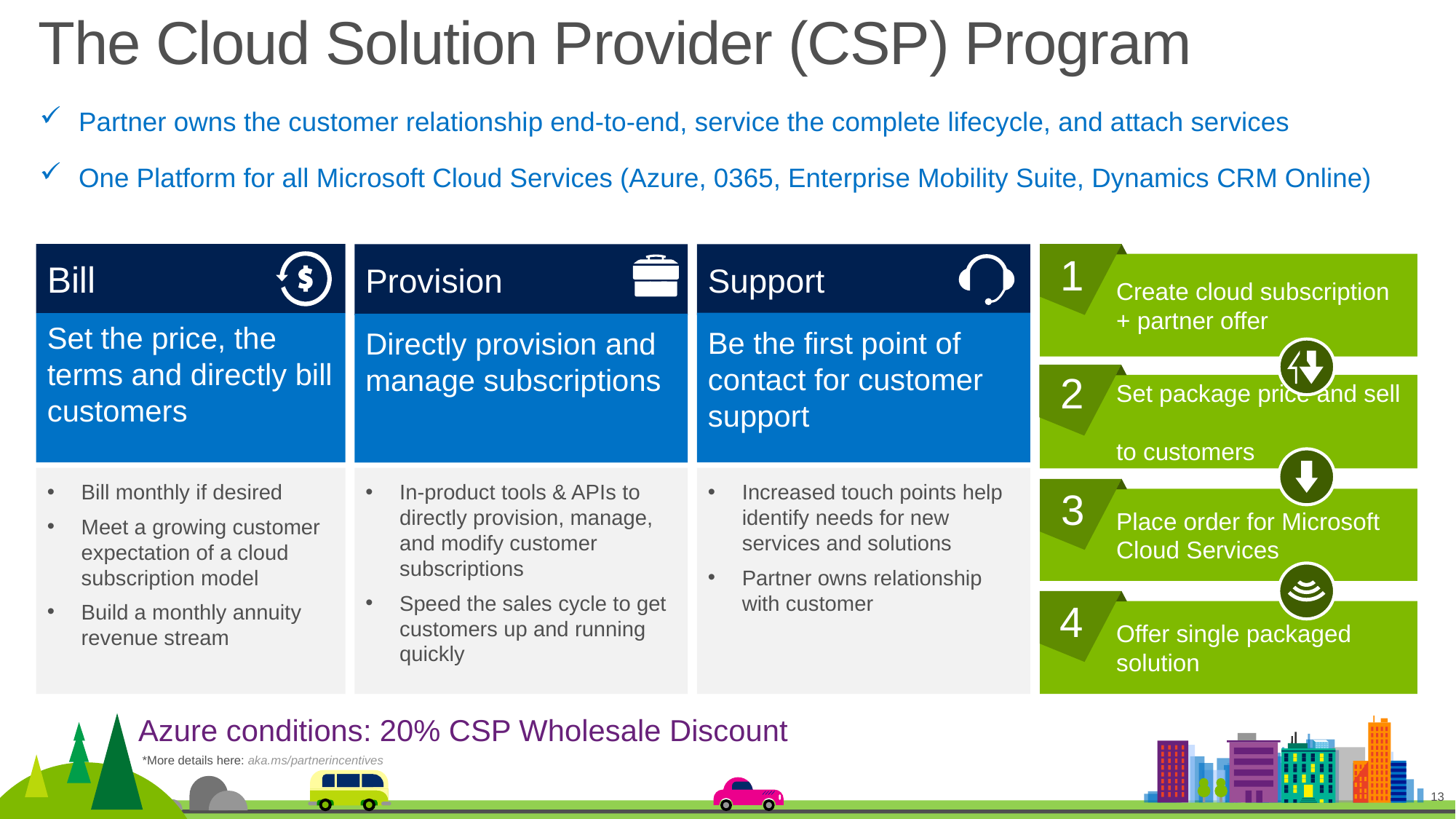

# The Cloud Solution Provider (CSP) Program
Partner owns the customer relationship end-to-end, service the complete lifecycle, and attach services
One Platform for all Microsoft Cloud Services (Azure, 0365, Enterprise Mobility Suite, Dynamics CRM Online)

1

Create cloud subscription + partner offer
2

Set package price and sell
to customers
3

Place order for Microsoft
Cloud Services
4

Offer single packaged
solution
Bill

Set the price, the terms and directly bill customers
Bill monthly if desired
Meet a growing customer expectation of a cloud subscription model
Build a monthly annuity revenue stream
Provision
Directly provision and manage subscriptions
In-product tools & APIs to directly provision, manage, and modify customer subscriptions
Speed the sales cycle to get customers up and running quickly

Support
Be the first point of contact for customer support
Increased touch points help identify needs for new services and solutions
Partner owns relationship with customer

Azure conditions: 20% CSP Wholesale Discount

*More details here: aka.ms/partnerincentives
13